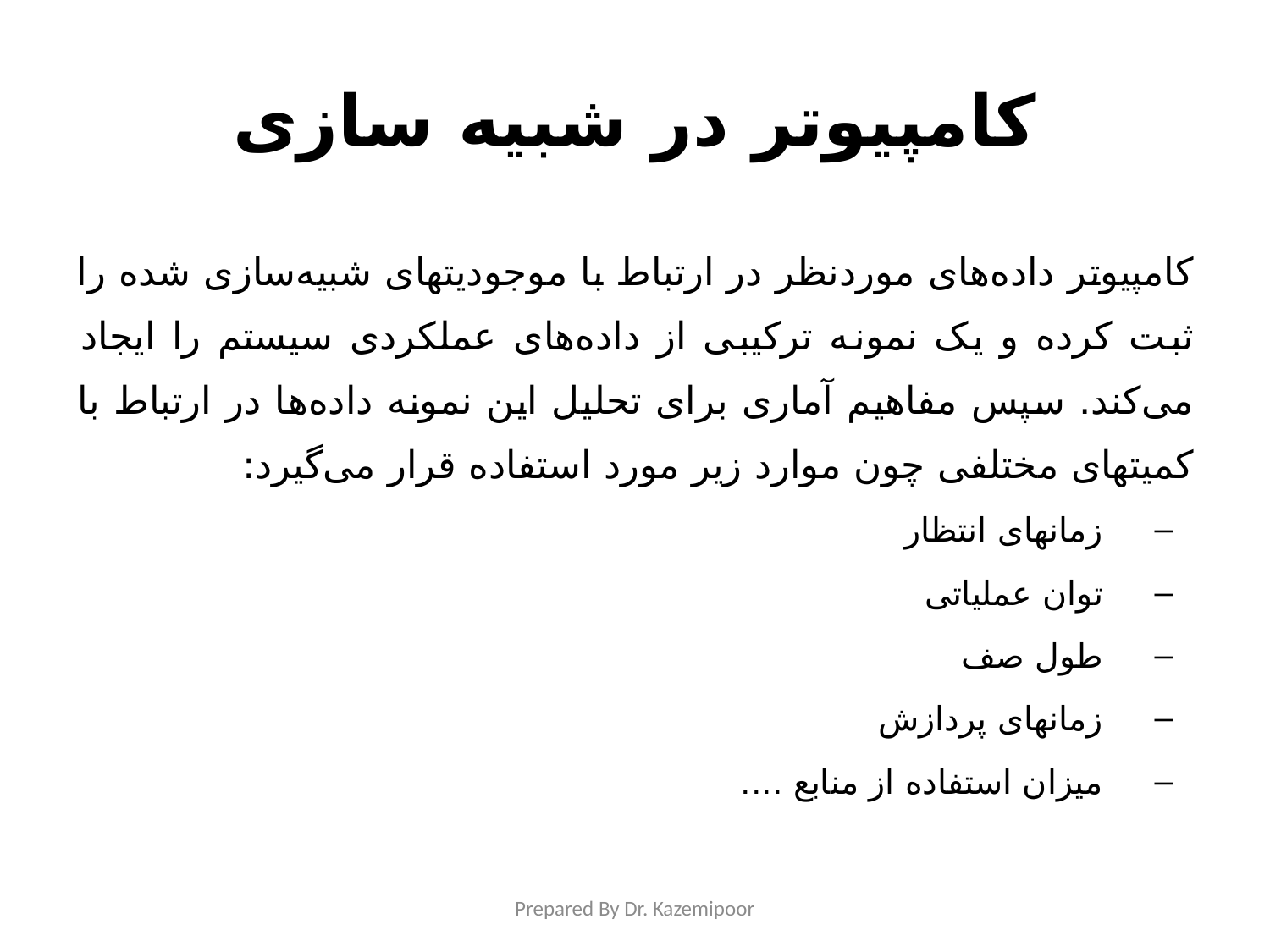

# کامپیوتر در شبیه سازی
کامپیوتر داده‌های موردنظر در ارتباط با موجودیتهای شبیه‌سازی شده را ثبت کرده و یک نمونه ترکیبی از داده‌های عملکردی سیستم را ایجاد می‌کند. سپس مفاهیم آماری برای تحلیل این نمونه داده‌ها در ارتباط با کمیتهای مختلفی چون موارد زیر مورد استفاده قرار می‌گیرد:
زمانهای انتظار
توان عملیاتی
طول صف
زمانهای پردازش
میزان استفاده از منابع ....
Prepared By Dr. Kazemipoor